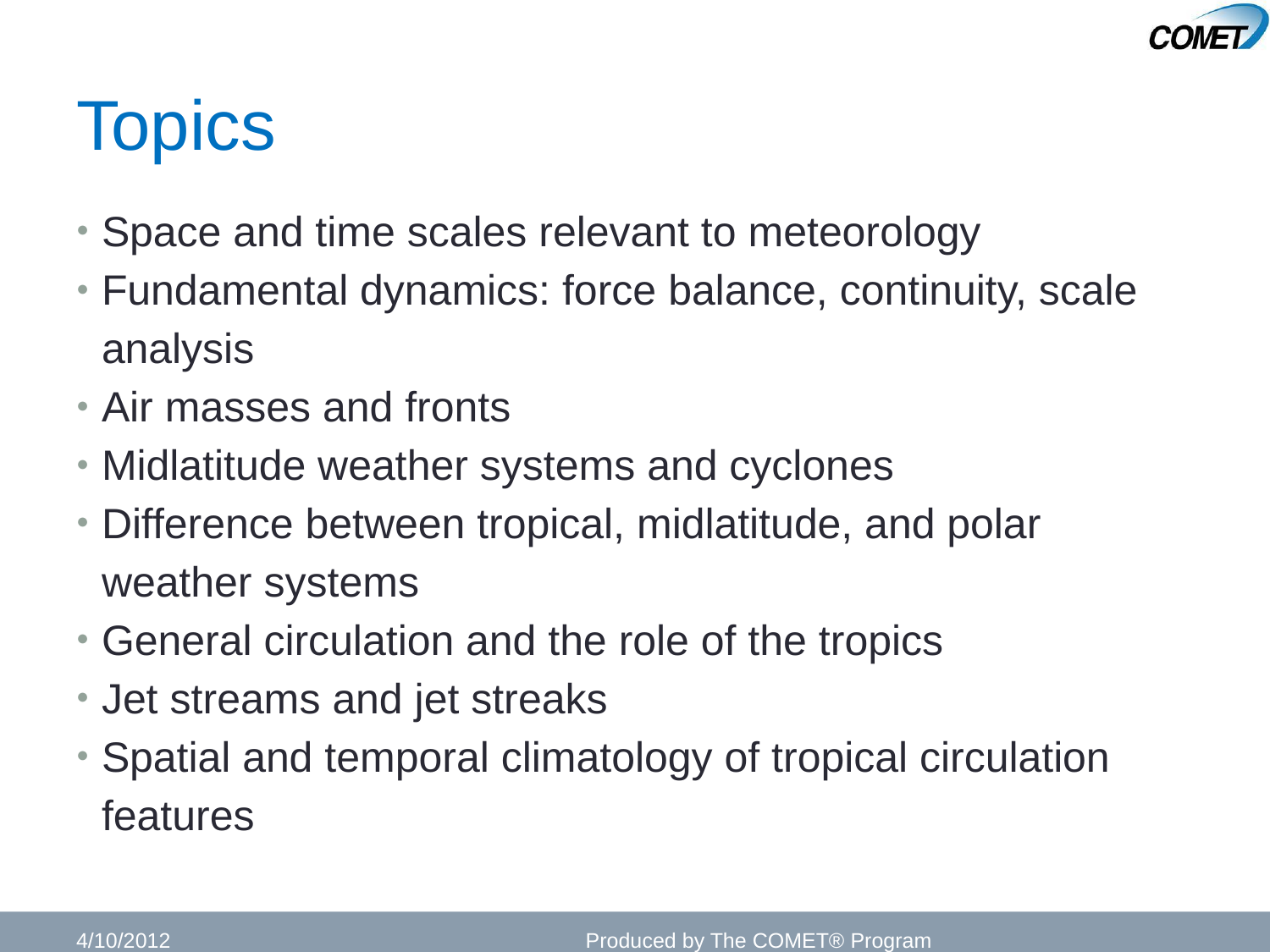

# Topics
Space and time scales relevant to meteorology
Fundamental dynamics: force balance, continuity, scale analysis
Air masses and fronts
Midlatitude weather systems and cyclones
Difference between tropical, midlatitude, and polar weather systems
General circulation and the role of the tropics
Jet streams and jet streaks
Spatial and temporal climatology of tropical circulation features
4/10/2012
Produced by The COMET® Program